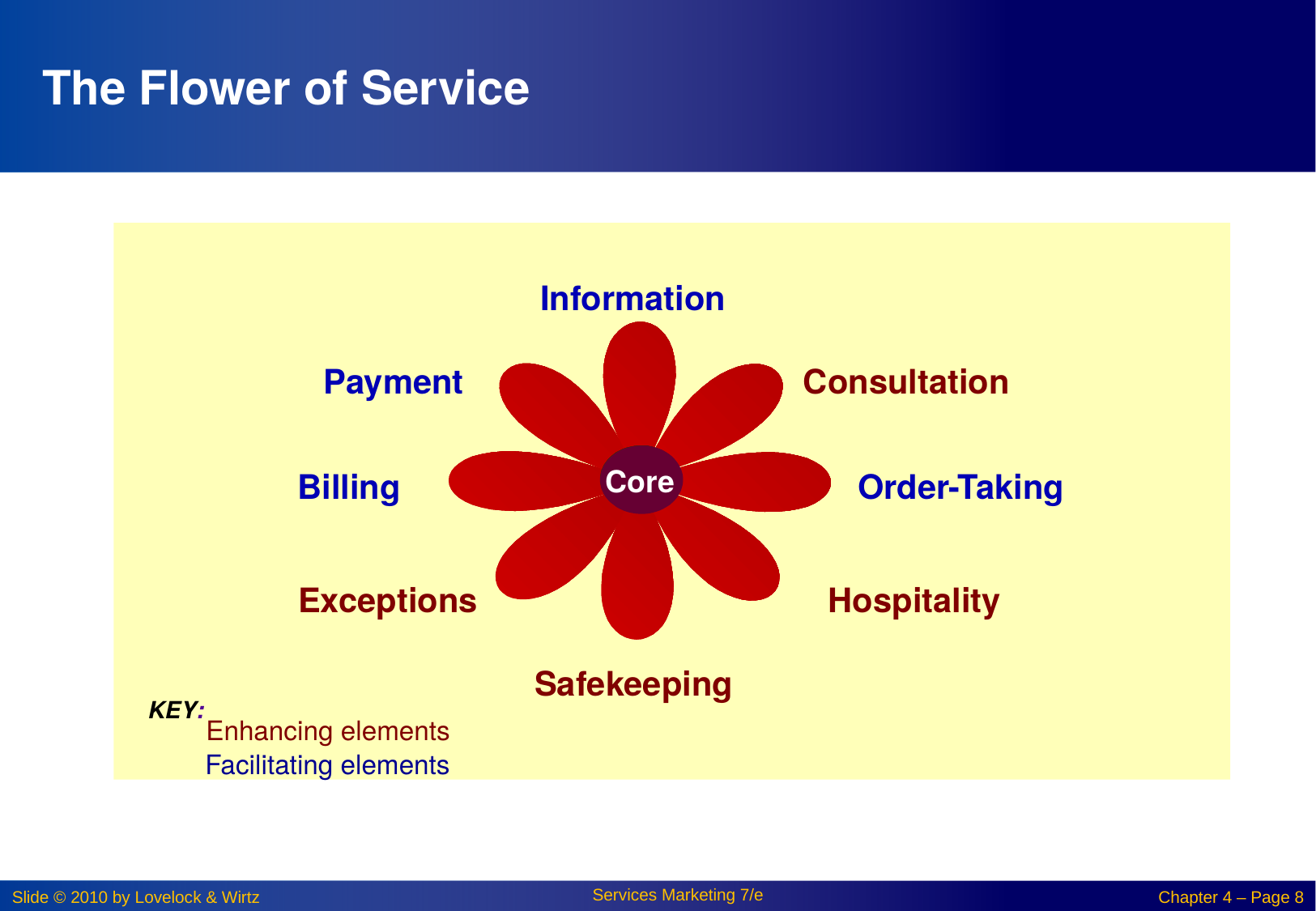

# The Flower of Service

Information

Payment
Consultation

Core
Billing
Order-Taking

Exceptions
Hospitality

Safekeeping

KEY:
         Enhancing elements
            Facilitating elements